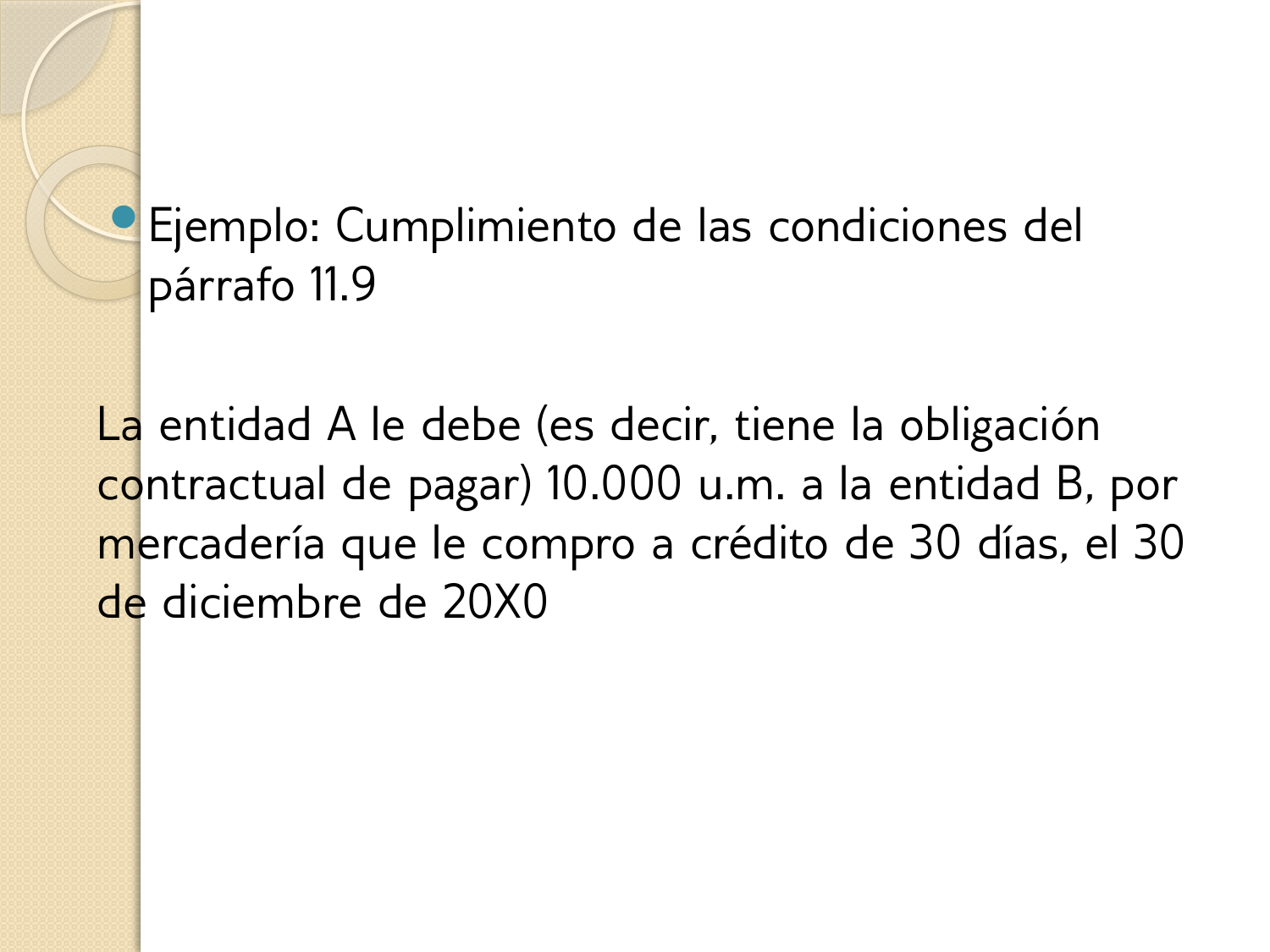

Ejemplo: Cumplimiento de las condiciones del párrafo 11.9

La entidad A le debe (es decir, tiene la obligación contractual de pagar) 10.000 u.m. a la entidad B, por mercadería que le compro a crédito de 30 días, el 30 de diciembre de 20X0